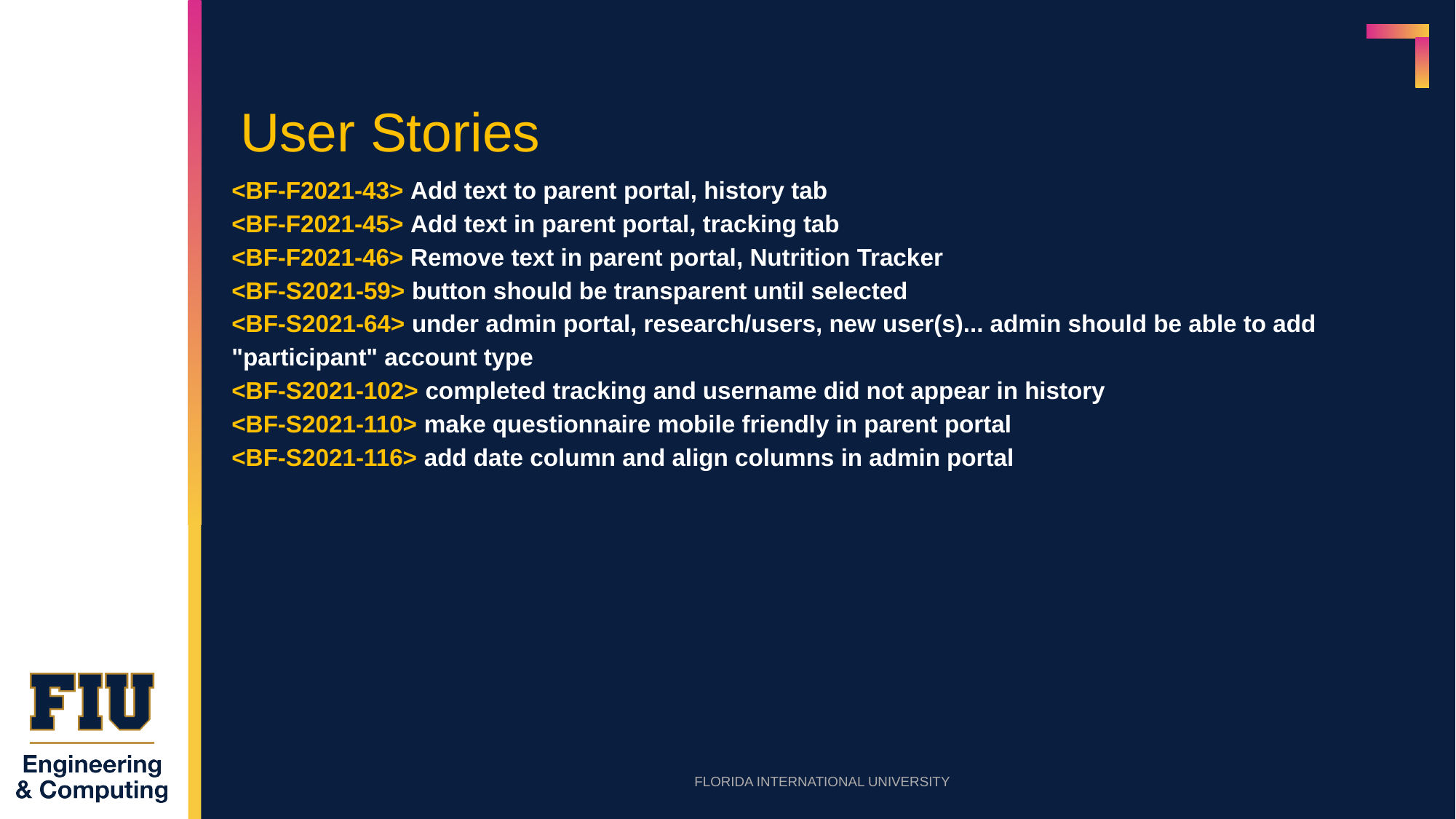

# User Stories
<BF-F2021-43> Add text to parent portal, history tab
<BF-F2021-45> Add text in parent portal, tracking tab
<BF-F2021-46> Remove text in parent portal, Nutrition Tracker
<BF-S2021-59> button should be transparent until selected
<BF-S2021-64> under admin portal, research/users, new user(s)... admin should be able to add "participant" account type
<BF-S2021-102> completed tracking and username did not appear in history
<BF-S2021-110> make questionnaire mobile friendly in parent portal
<BF-S2021-116> add date column and align columns in admin portal